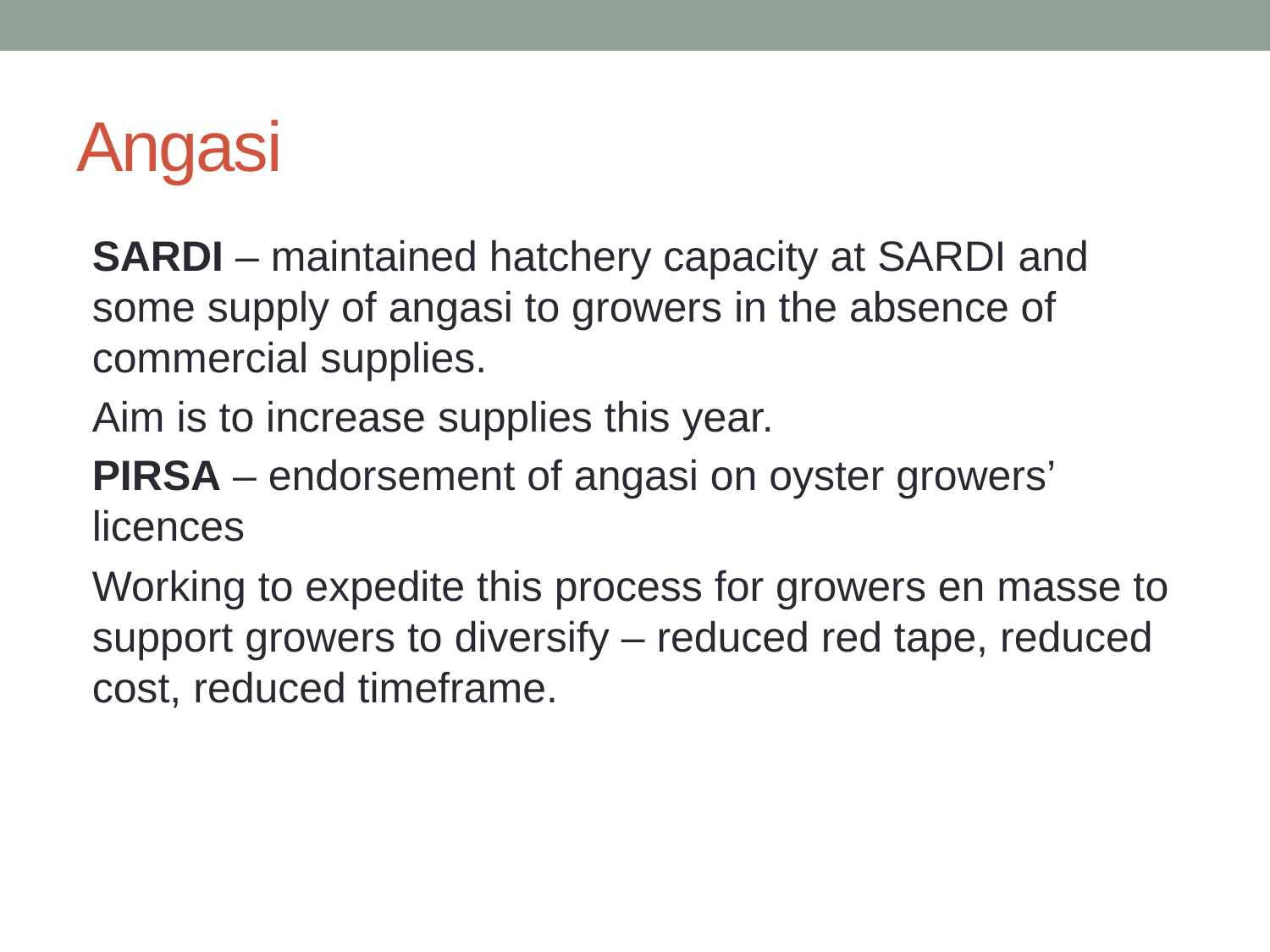

# Angasi
SARDI – maintained hatchery capacity at SARDI and some supply of angasi to growers in the absence of commercial supplies.
Aim is to increase supplies this year.
PIRSA – endorsement of angasi on oyster growers’ licences
Working to expedite this process for growers en masse to support growers to diversify – reduced red tape, reduced cost, reduced timeframe.